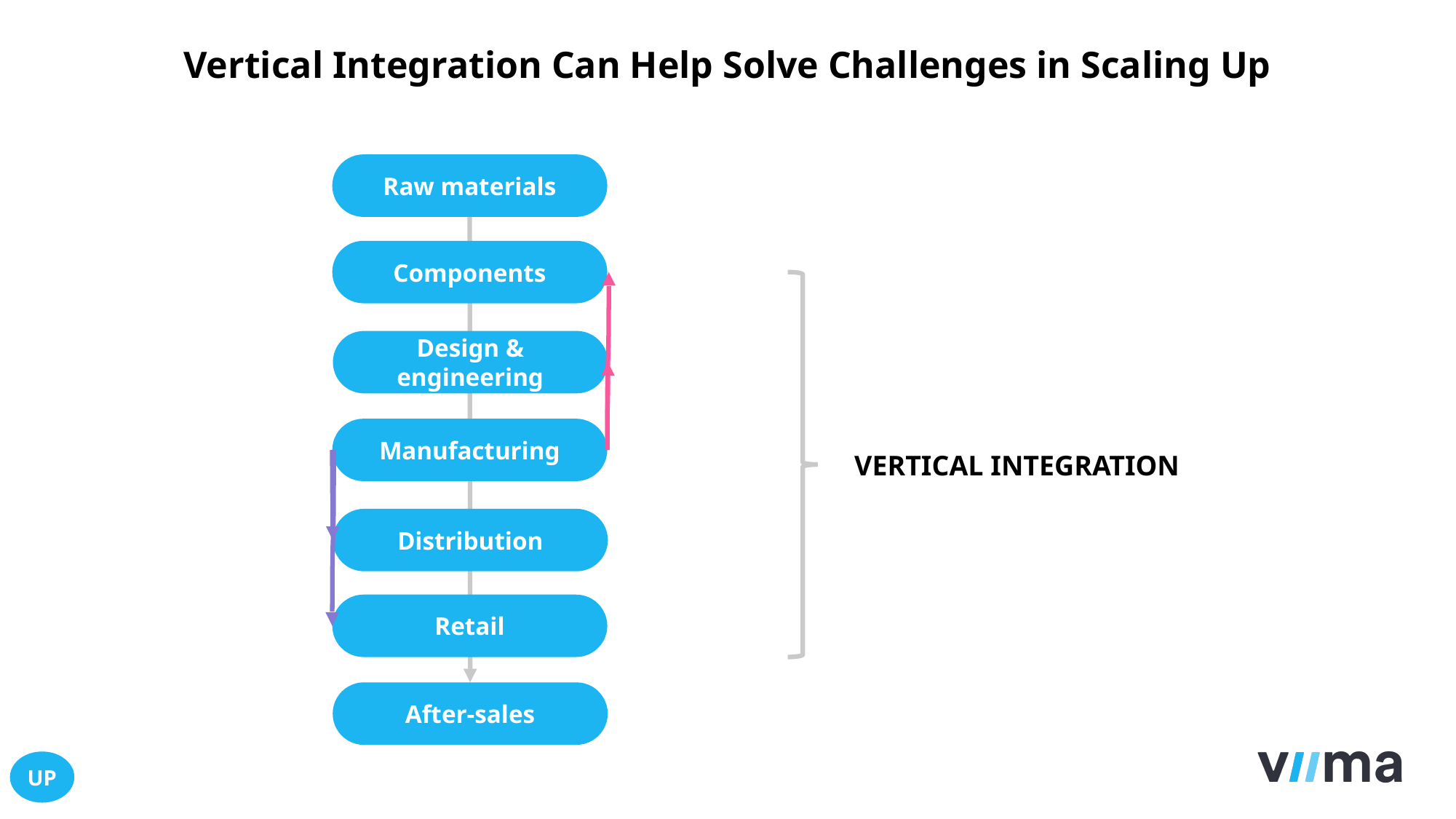

Vertical Integration Can Help Solve Challenges in Scaling Up
Raw materials
Components
Design & engineering
Manufacturing
Distribution
Retail
After-sales

VERTICAL INTEGRATION
UP